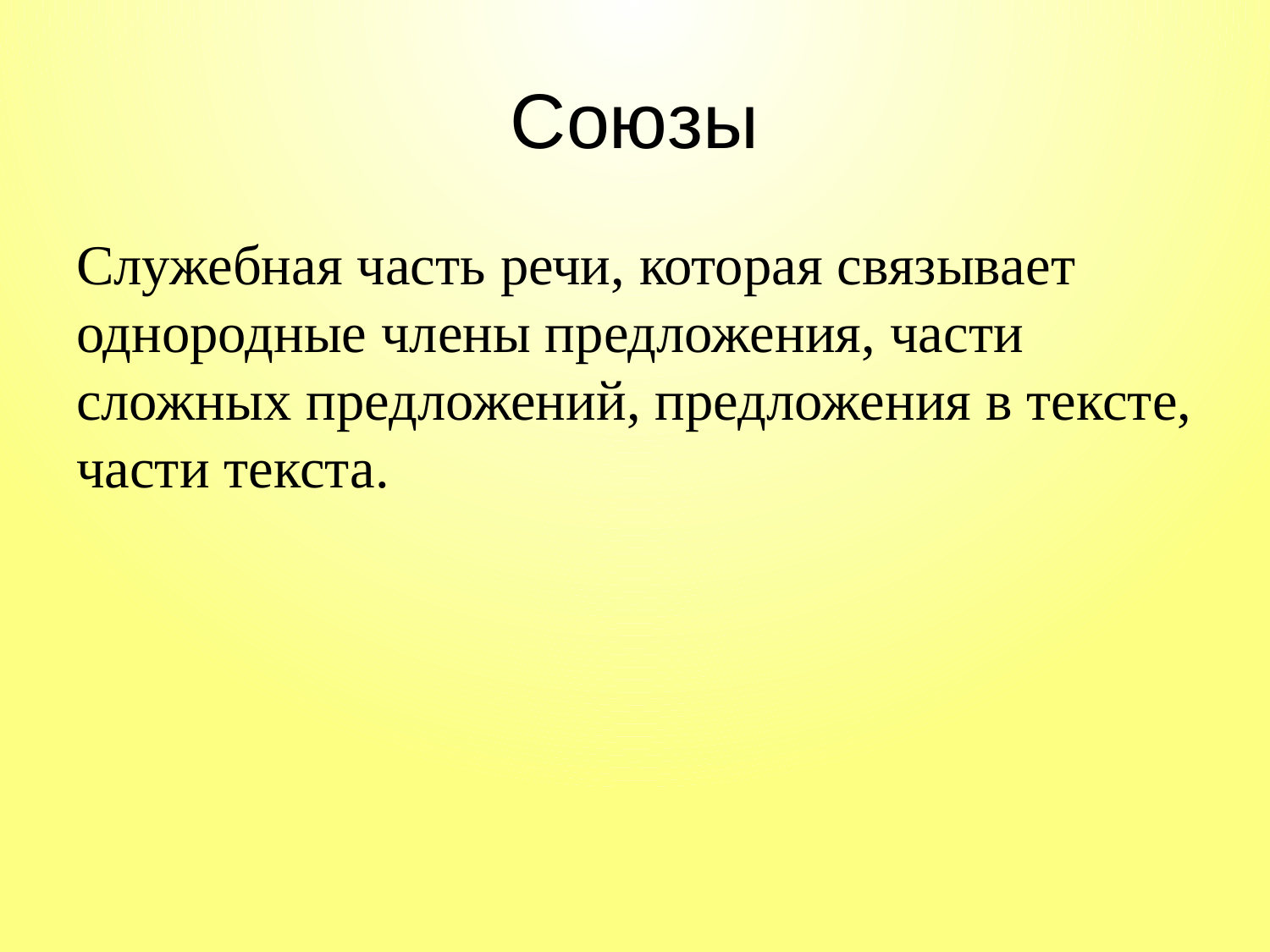

# Союзы
Служебная часть речи, которая связывает однородные члены предложения, части сложных предложений, предложения в тексте, части текста.